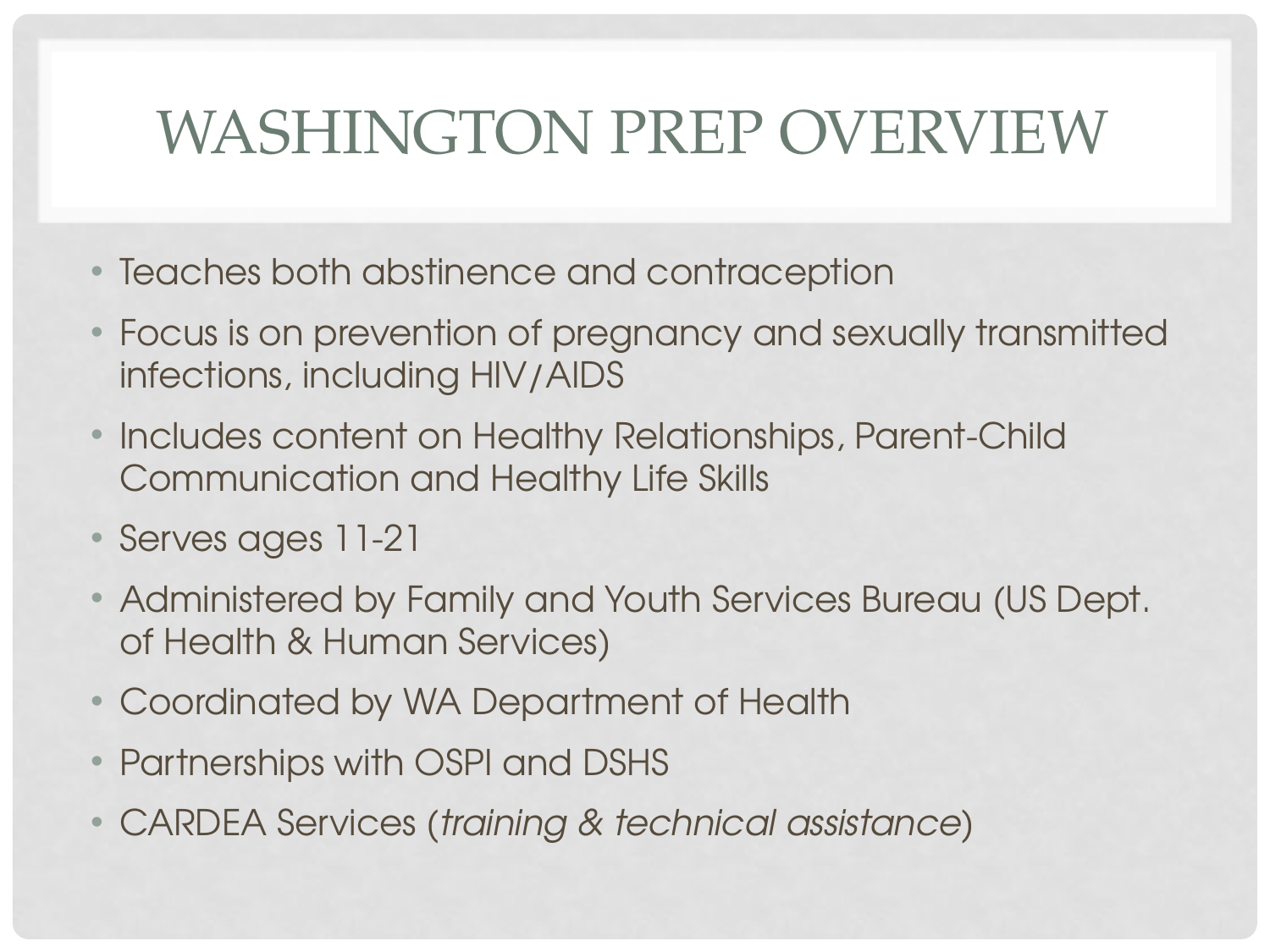

# Washington PREP Overview
Teaches both abstinence and contraception
Focus is on prevention of pregnancy and sexually transmitted infections, including HIV/AIDS
Includes content on Healthy Relationships, Parent-Child Communication and Healthy Life Skills
Serves ages 11-21
Administered by Family and Youth Services Bureau (US Dept. of Health & Human Services)
Coordinated by WA Department of Health
Partnerships with OSPI and DSHS
CARDEA Services (training & technical assistance)